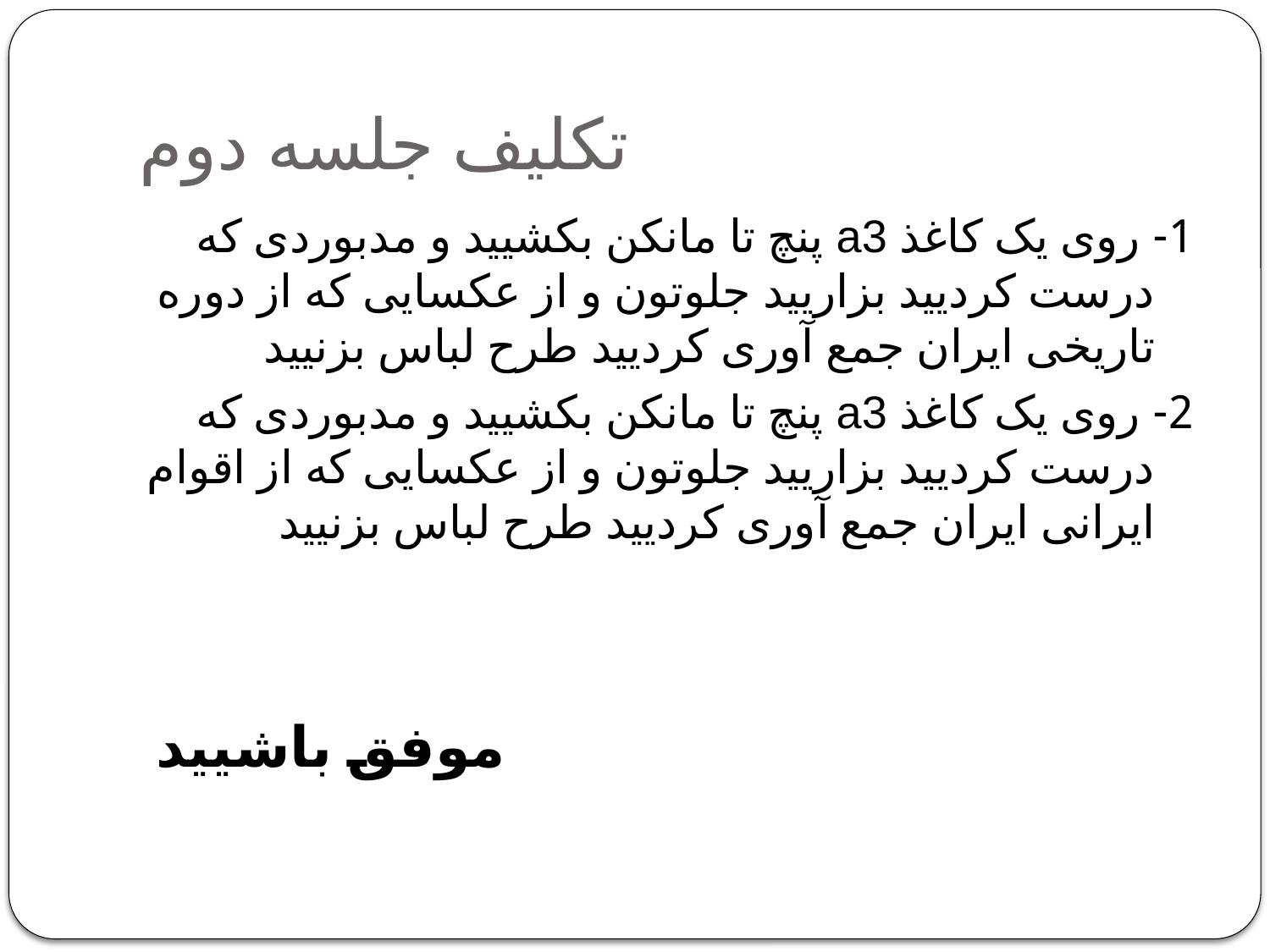

# تکلیف جلسه دوم
1- روی یک کاغذ a3 پنچ تا مانکن بکشیید و مدبوردی که درست کردیید بزاریید جلوتون و از عکسایی که از دوره تاریخی ایران جمع آوری کردیید طرح لباس بزنیید
2- روی یک کاغذ a3 پنچ تا مانکن بکشیید و مدبوردی که درست کردیید بزاریید جلوتون و از عکسایی که از اقوام ایرانی ایران جمع آوری کردیید طرح لباس بزنیید
 موفق باشیید